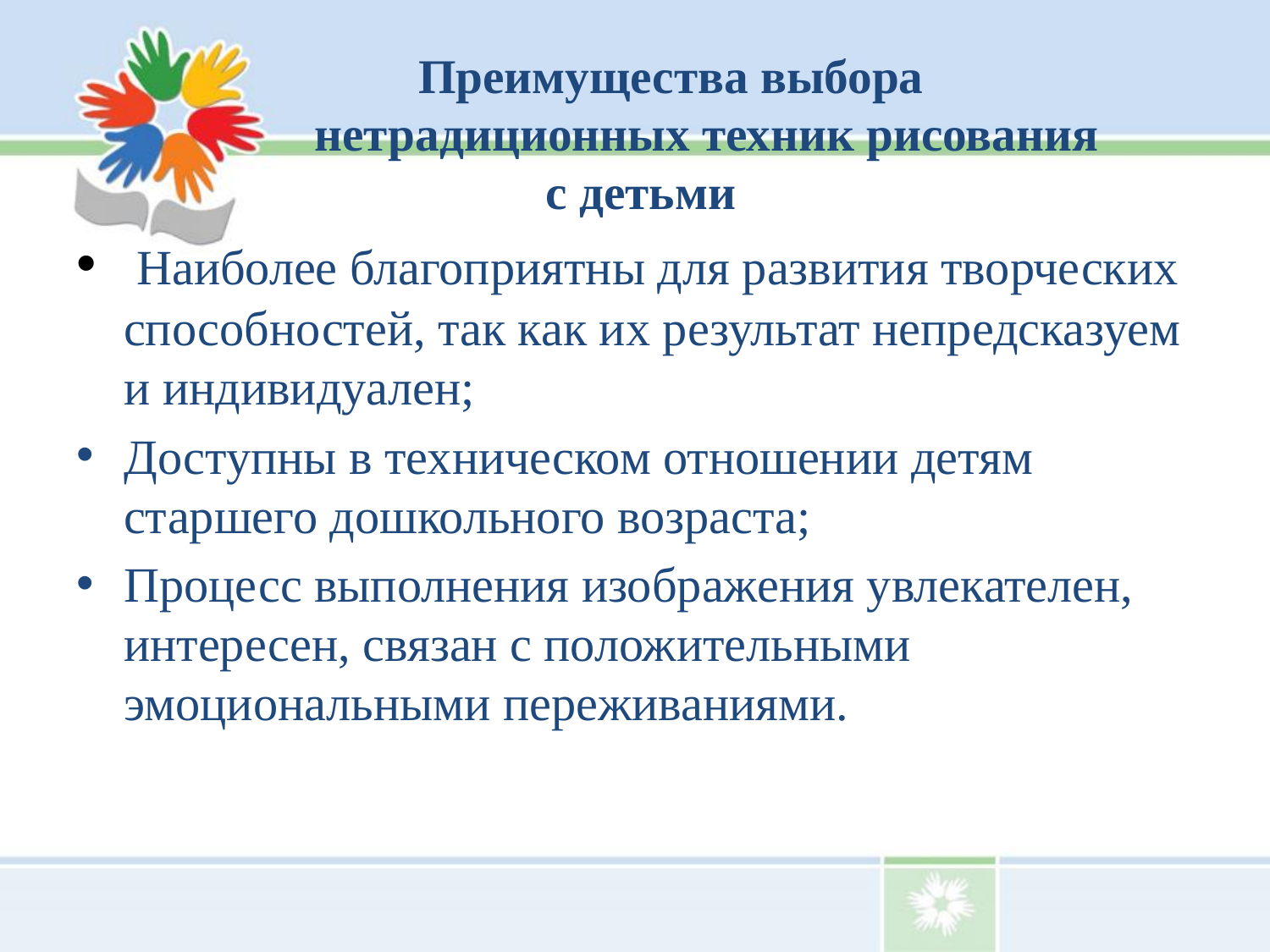

# Преимущества выбора нетрадиционных техник рисования с детьми
 Наиболее благоприятны для развития творческих способностей, так как их результат непредсказуем и индивидуален;
Доступны в техническом отношении детям старшего дошкольного возраста;
Процесс выполнения изображения увлекателен, интересен, связан с положительными эмоциональными переживаниями.